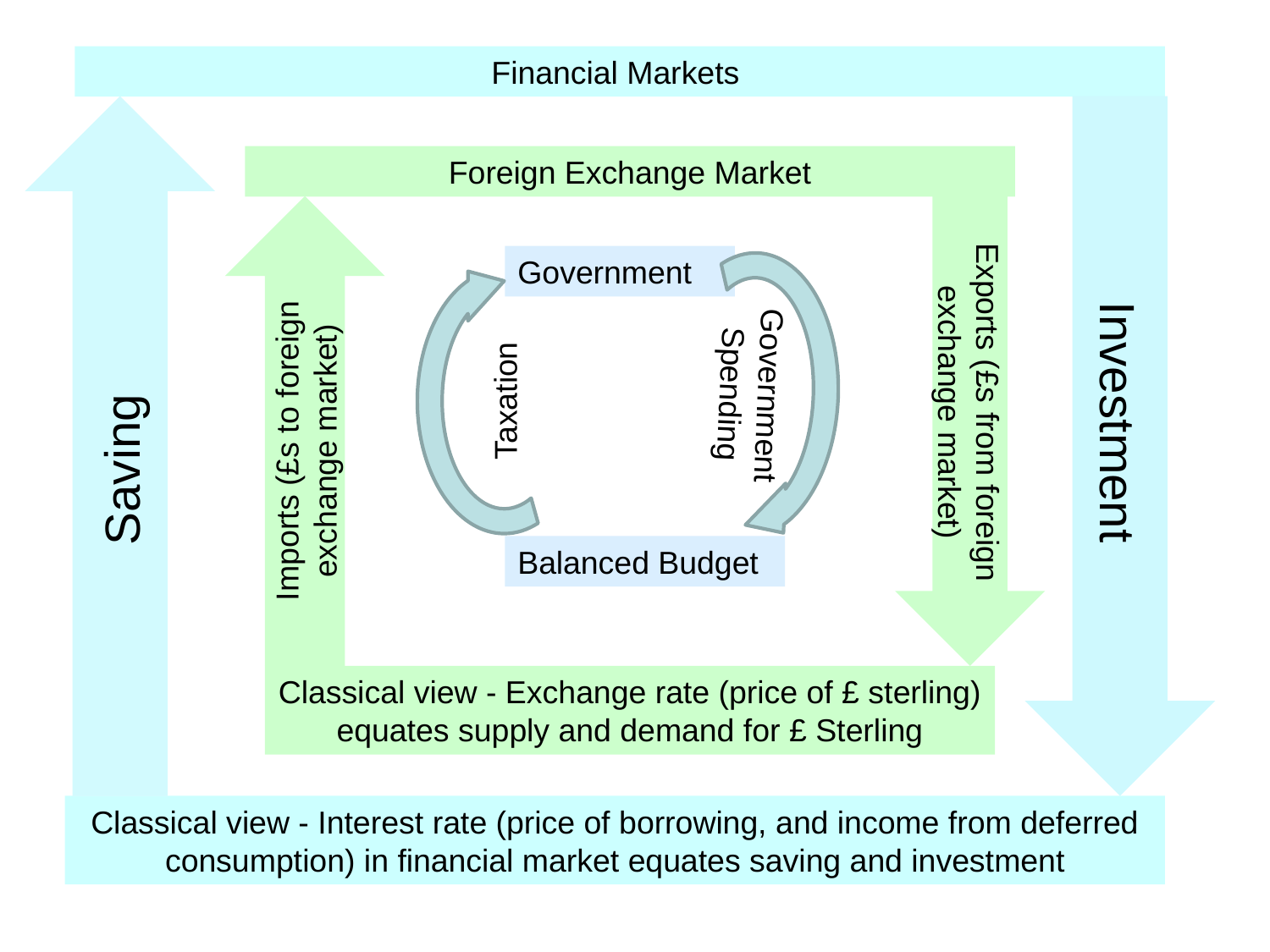

Financial Markets
Saving
Investment
Foreign Exchange Market
Imports (£s to foreign exchange market)
Exports (£s from foreign exchange market)
Government
Government Spending
Taxation
Balanced Budget
Classical view - Exchange rate (price of £ sterling) equates supply and demand for £ Sterling
Classical view - Interest rate (price of borrowing, and income from deferred consumption) in financial market equates saving and investment